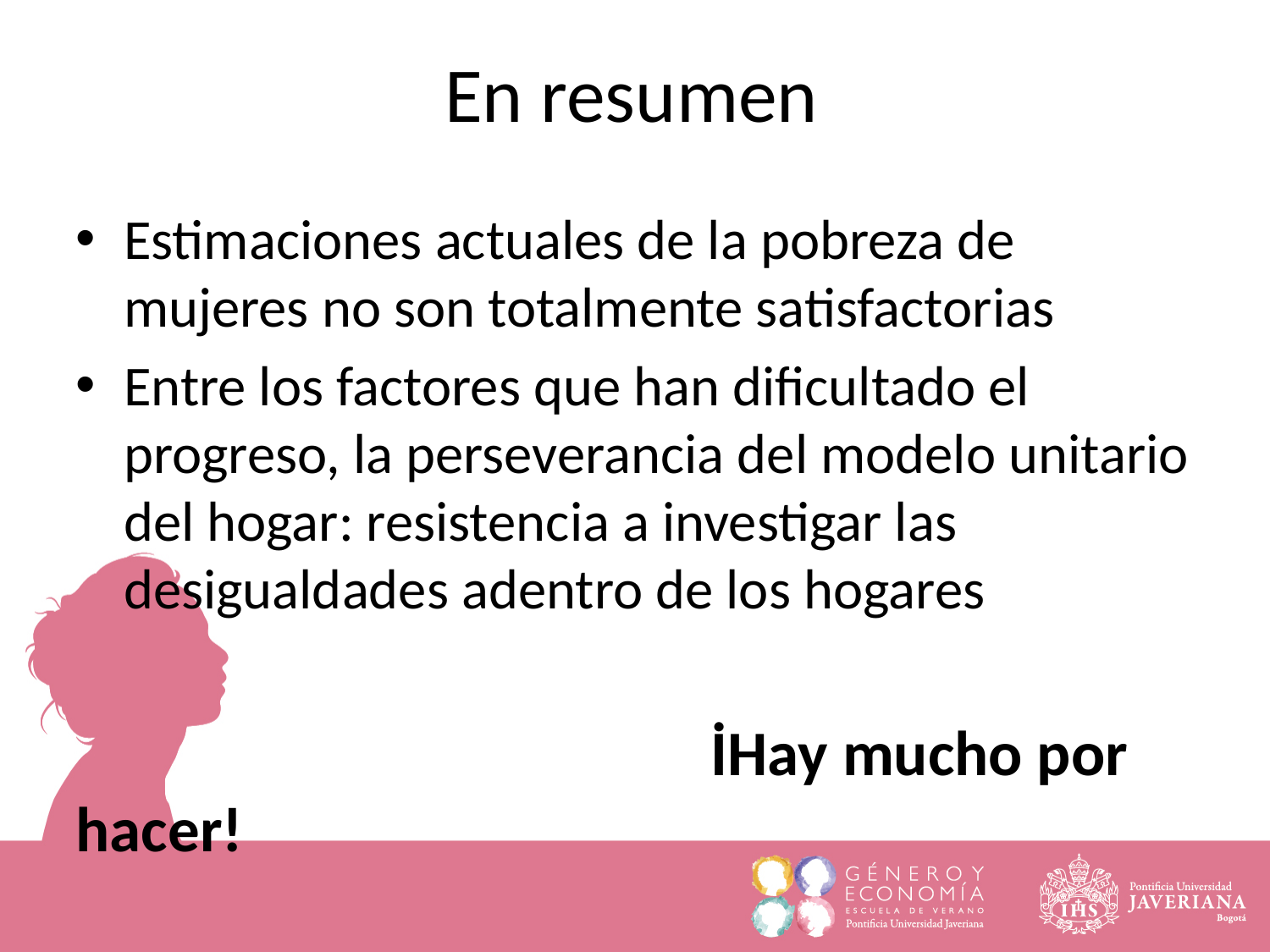

En resumen
Estimaciones actuales de la pobreza de mujeres no son totalmente satisfactorias
Entre los factores que han dificultado el progreso, la perseverancia del modelo unitario del hogar: resistencia a investigar las desigualdades adentro de los hogares

					İHay mucho por hacer!